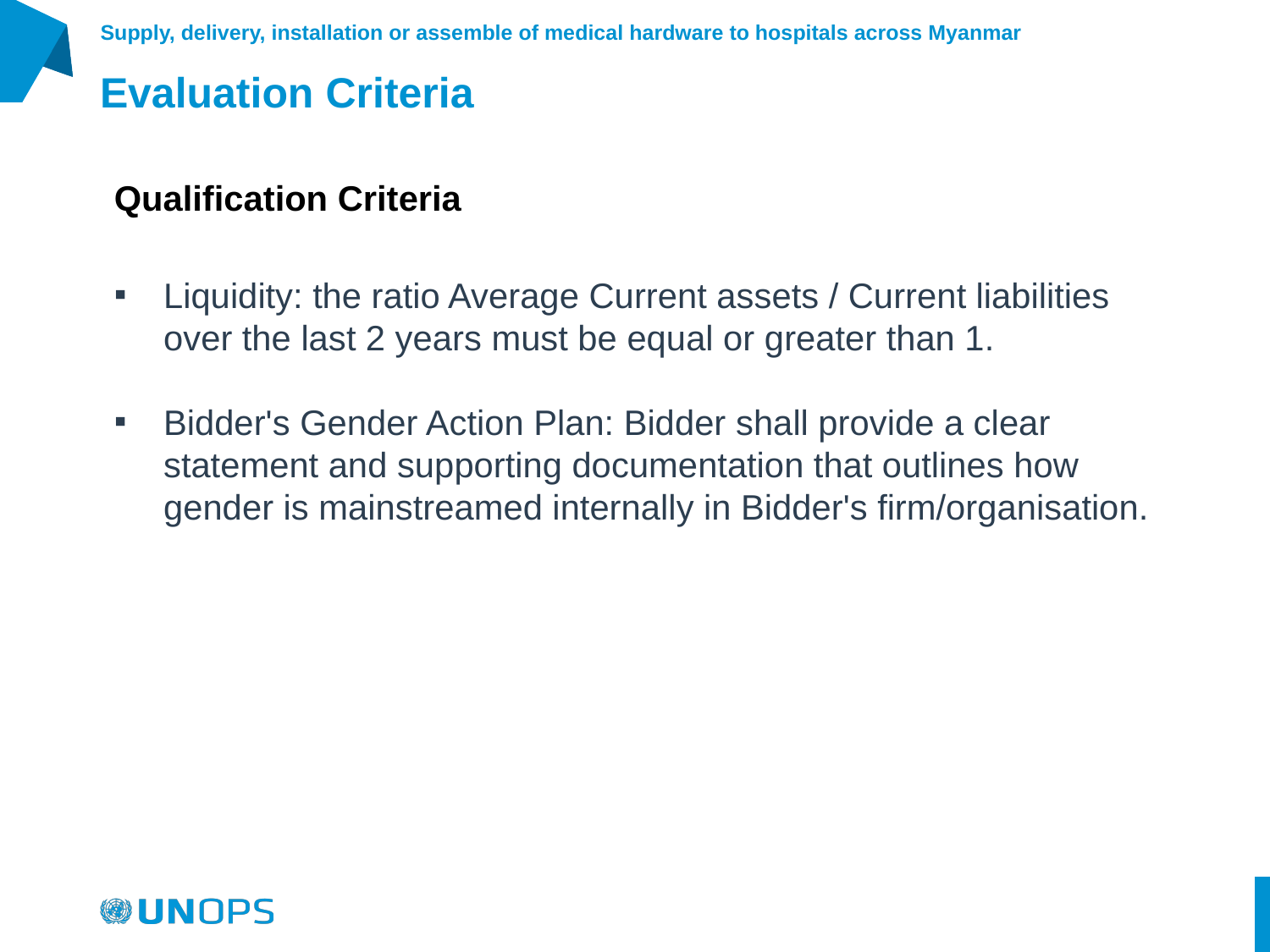

# Evaluation Criteria
Supply, delivery, installation or assemble of medical hardware to hospitals across Myanmar
Qualification Criteria

Liquidity: the ratio Average Current assets / Current liabilities over the last 2 years must be equal or greater than 1.

Bidder's Gender Action Plan: Bidder shall provide a clear statement and supporting documentation that outlines how gender is mainstreamed internally in Bidder's firm/organisation.